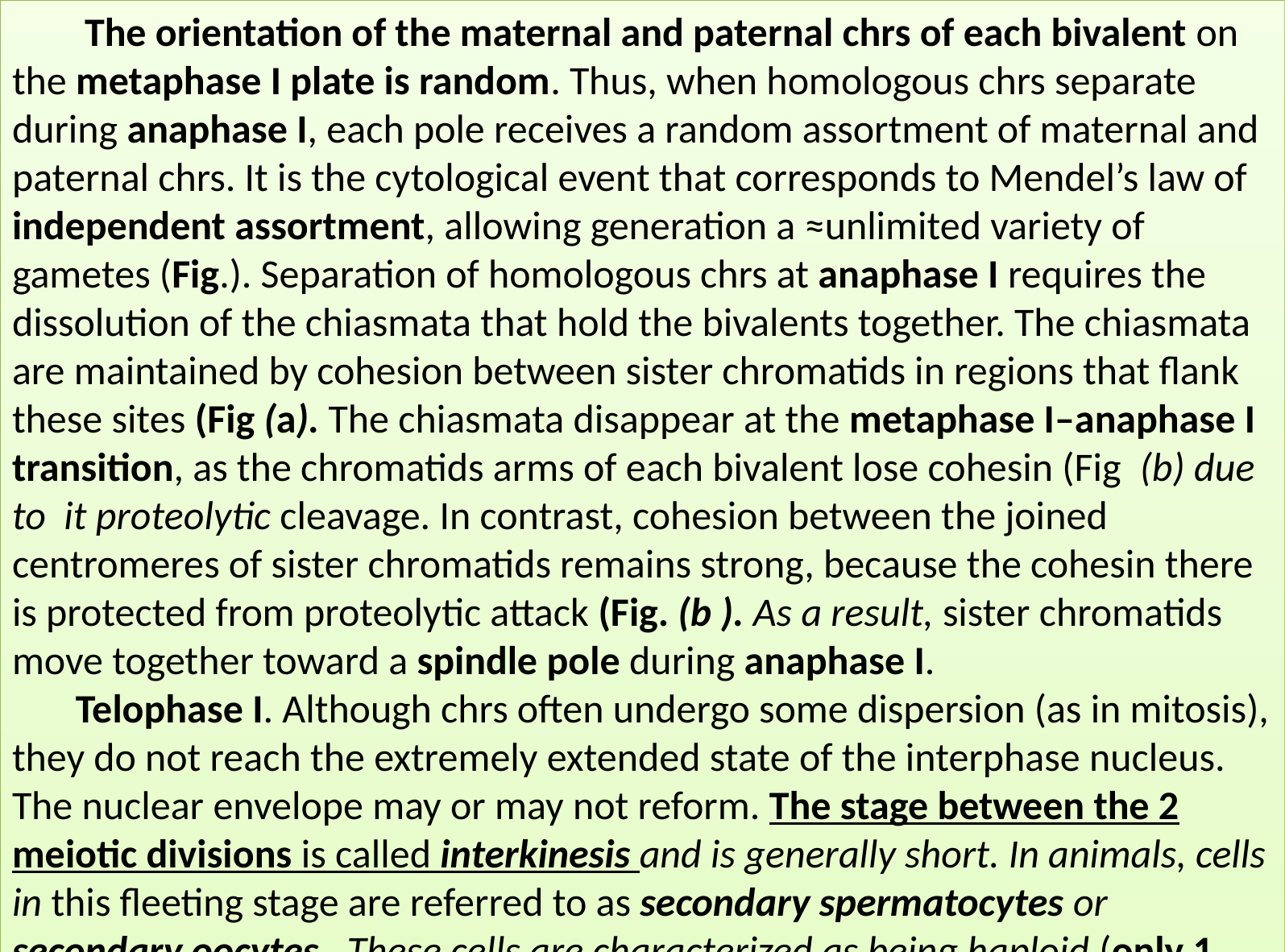

The orientation of the maternal and paternal chrs of each bivalent on the metaphase I plate is random. Thus, when homologous chrs separate during anaphase I, each pole receives a random assortment of maternal and paternal chrs. It is the cytological event that corresponds to Mendel’s law of independent assortment, allowing generation a ≈unlimited variety of gametes (Fig.). Separation of homologous chrs at anaphase I requires the dissolution of the chiasmata that hold the bivalents together. The chiasmata are maintained by cohesion between sister chromatids in regions that flank these sites (Fig (a). The chiasmata disappear at the metaphase I–anaphase I transition, as the chromatids arms of each bivalent lose cohesin (Fig  (b) due to  it proteolytic cleavage. In contrast, cohesion between the joined centromeres of sister chromatids remains strong, because the cohesin there is protected from proteolytic attack (Fig. (b ). As a result, sister chromatids move together toward a spindle pole during anaphase I.
       Telophase I. Although chrs often undergo some dispersion (as in mitosis), they do not reach the extremely extended state of the interphase nucleus. The nuclear envelope may or may not reform. The stage between the 2 meiotic divisions is called interkinesis and is generally short. In animals, cells in this fleeting stage are referred to as secondary spermatocytes or secondary oocytes . These cells are characterized as being haploid (only 1 member of each pair of homologous chrs). They have twice as much DNA as a haploid gamete because each chr is still represented by a pair of attached chromatids. Primary spermatocyte has a 4C, Secondary spermatocytes have a 2C, and a Sperm cell has a 1C DNA content.